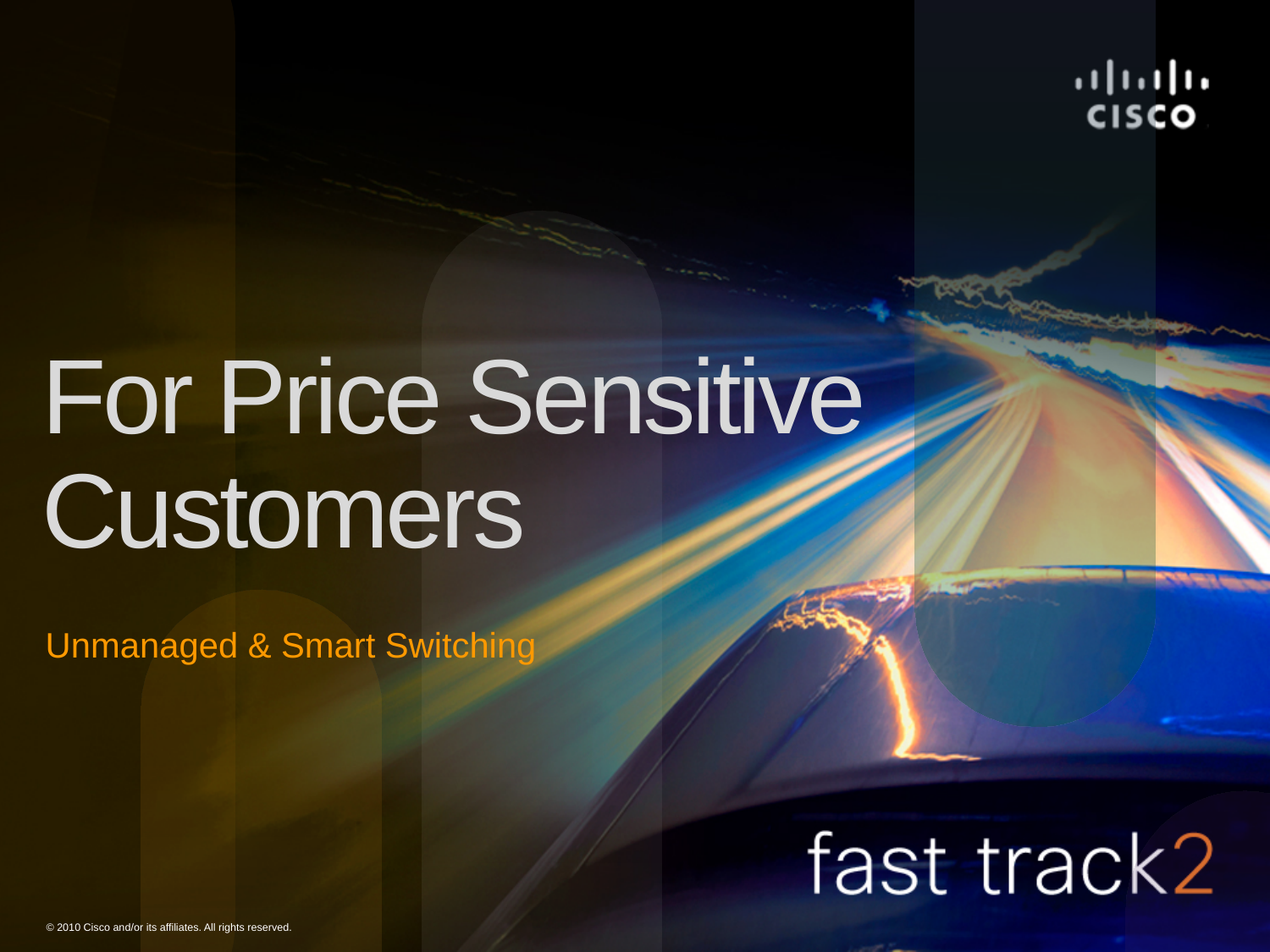

# For Price Sensitive Customers
Unmanaged & Smart Switching